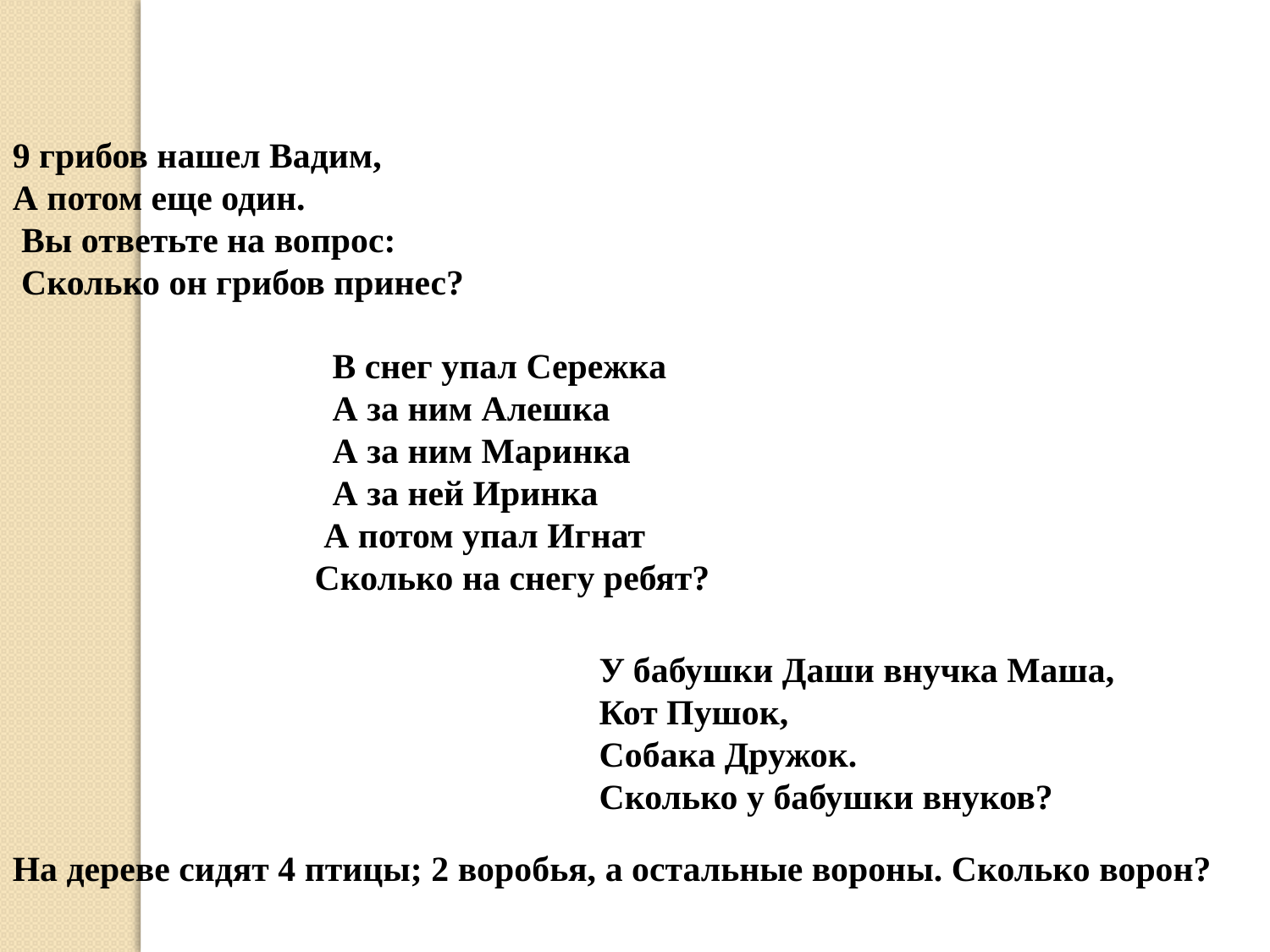

9 грибов нашел Вадим,
А потом еще один.
 Вы ответьте на вопрос:
 Сколько он грибов принес?
                                    В снег упал Сережка
                                    А за ним Алешка
                                    А за ним Маринка
                                    А за ней Иринка
                                   А потом упал Игнат
                                  Сколько на снегу ребят?
                                                                  У бабушки Даши внучка Маша,
                                                                  Кот Пушок,
                                                                  Собака Дружок.
                                                                  Сколько у бабушки внуков?
На дереве сидят 4 птицы; 2 воробья, а остальные вороны. Сколько ворон?